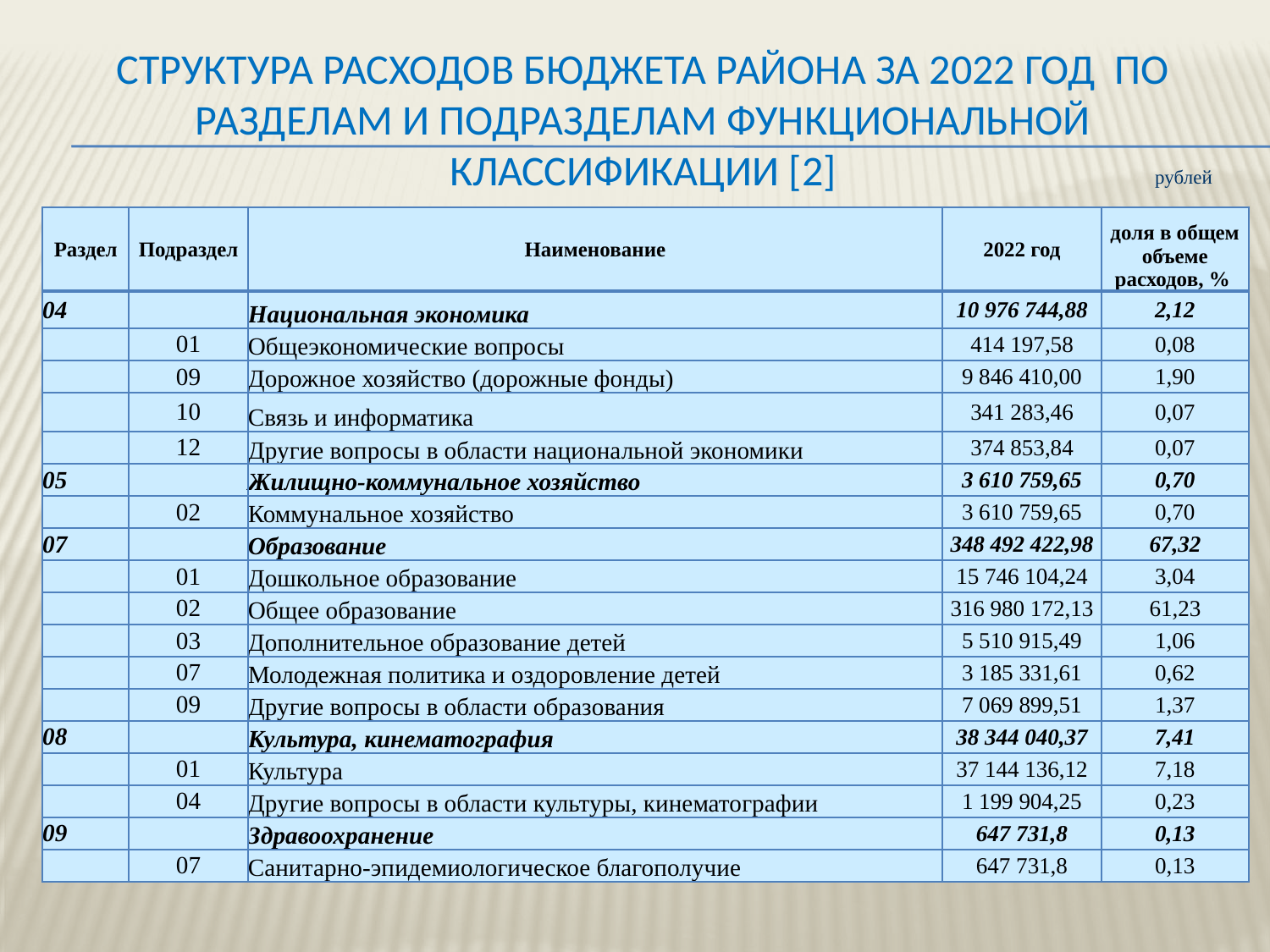

# Структура расходов бюджета района за 2022 год  по разделам и подразделам функциональной классификации [2]
рублей
| Раздел | Подраздел | Наименование | 2022 год | доля в общем объеме расходов, % |
| --- | --- | --- | --- | --- |
| 04 |  | Национальная экономика | 10 976 744,88 | 2,12 |
|  | 01 | Общеэкономические вопросы | 414 197,58 | 0,08 |
|  | 09 | Дорожное хозяйство (дорожные фонды) | 9 846 410,00 | 1,90 |
|  | 10 | Связь и информатика | 341 283,46 | 0,07 |
|  | 12 | Другие вопросы в области национальной экономики | 374 853,84 | 0,07 |
| 05 |  | Жилищно-коммунальное хозяйство | 3 610 759,65 | 0,70 |
|  | 02 | Коммунальное хозяйство | 3 610 759,65 | 0,70 |
| 07 |  | Образование | 348 492 422,98 | 67,32 |
|  | 01 | Дошкольное образование | 15 746 104,24 | 3,04 |
|  | 02 | Общее образование | 316 980 172,13 | 61,23 |
|  | 03 | Дополнительное образование детей | 5 510 915,49 | 1,06 |
|  | 07 | Молодежная политика и оздоровление детей | 3 185 331,61 | 0,62 |
|  | 09 | Другие вопросы в области образования | 7 069 899,51 | 1,37 |
| 08 |  | Культура, кинематография | 38 344 040,37 | 7,41 |
|  | 01 | Культура | 37 144 136,12 | 7,18 |
|  | 04 | Другие вопросы в области культуры, кинематографии | 1 199 904,25 | 0,23 |
| 09 |  | Здравоохранение | 647 731,8 | 0,13 |
|  | 07 | Санитарно-эпидемиологическое благополучие | 647 731,8 | 0,13 |